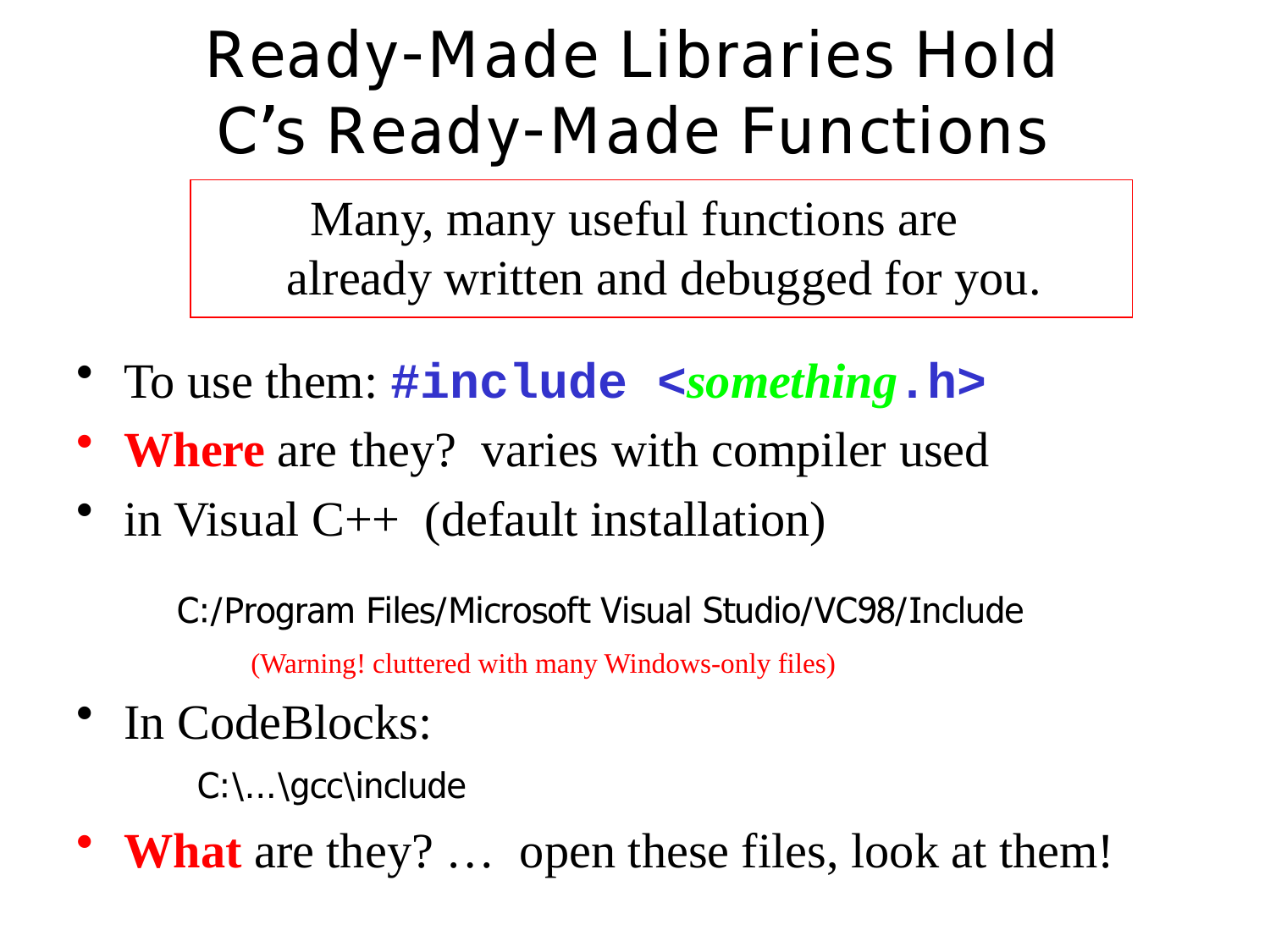

# Ready-Made Libraries Hold C’s Ready-Made Functions
Many, many useful functions are
already written and debugged for you.
To use them: #include <something.h>
Where are they?  varies with compiler used
in Visual C++  (default installation)
      C:/Program Files/Microsoft Visual Studio/VC98/Include
		(Warning! cluttered with many Windows-only files)
In CodeBlocks:
      C:\...\gcc\include
What are they? …  open these files, look at them!